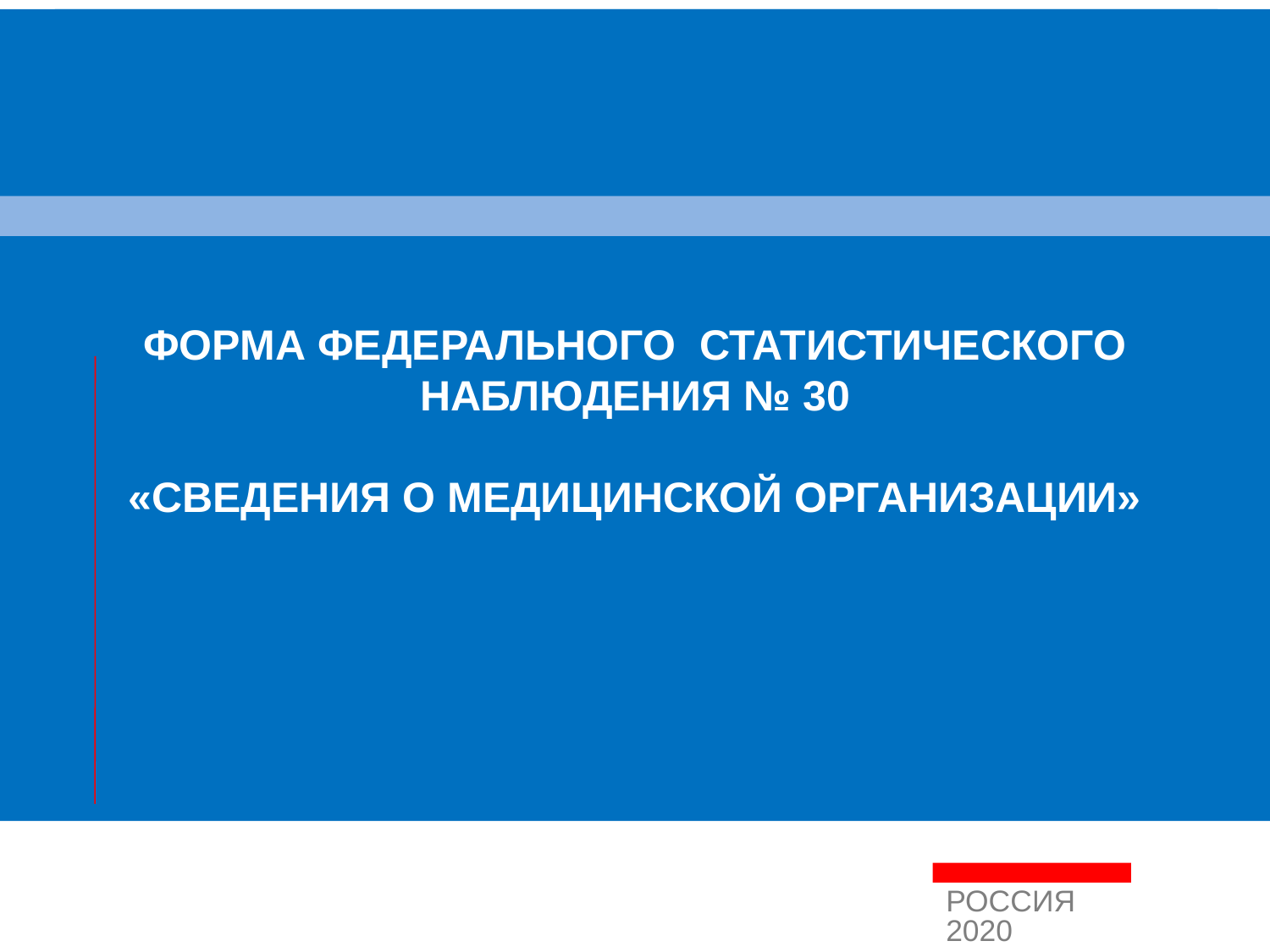

ФОРМА ФЕДЕРАЛЬНОГО  СТАТИСТИЧЕСКОГО НАБЛЮДЕНИЯ № 30

«СВЕДЕНИЯ О МЕДИЦИНСКОЙ ОРГАНИЗАЦИИ»

РОССИЯ 2020